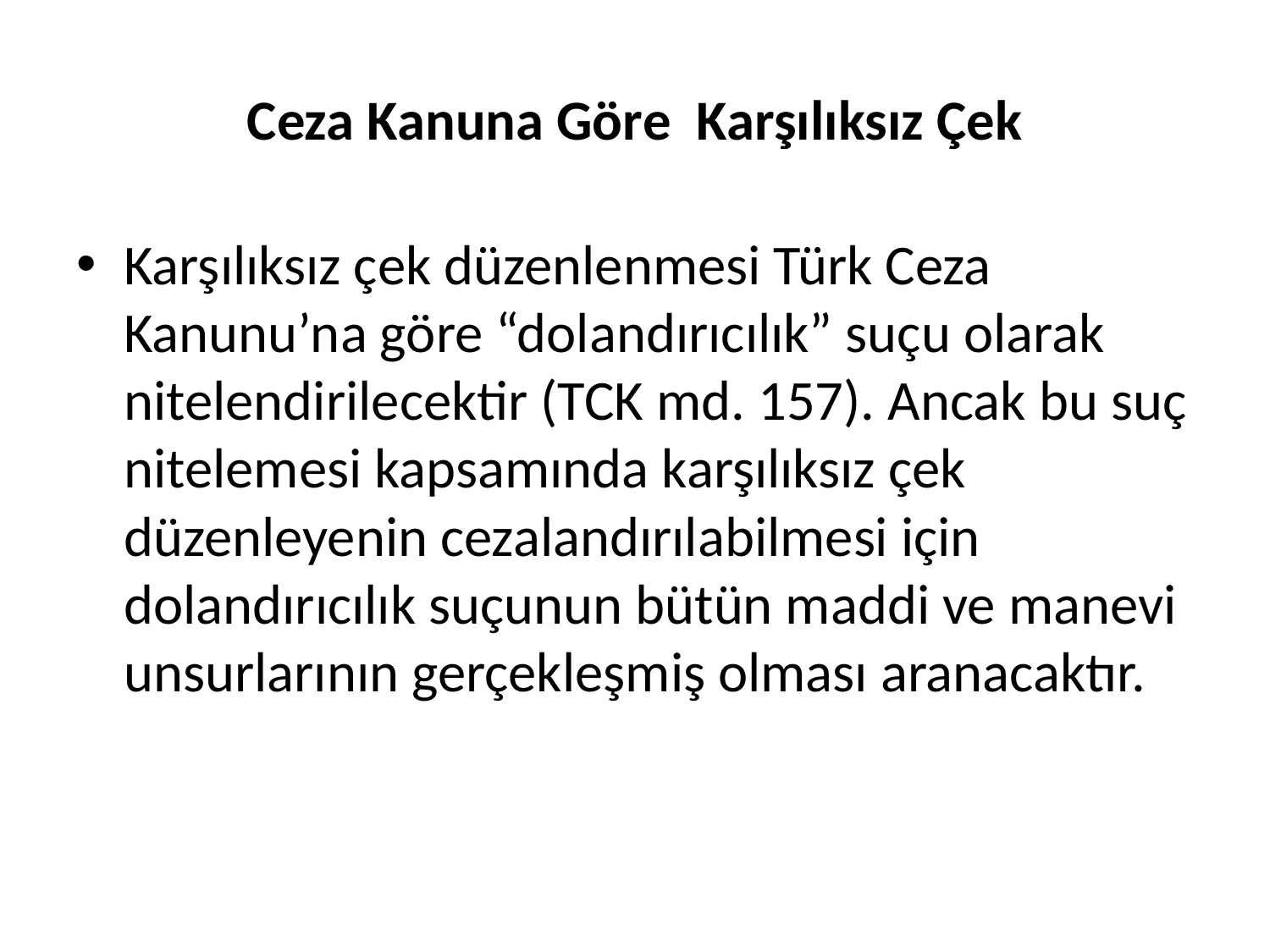

# Ceza Kanuna Göre  Karşılıksız Çek
Karşılıksız çek düzenlenmesi Türk Ceza Kanunu’na göre “dolandırıcılık” suçu olarak nitelendirilecektir (TCK md. 157). Ancak bu suç nitelemesi kapsamında karşılıksız çek düzenleyenin cezalandırılabilmesi için dolandırıcılık suçunun bütün maddi ve manevi unsurlarının gerçekleşmiş olması aranacaktır.